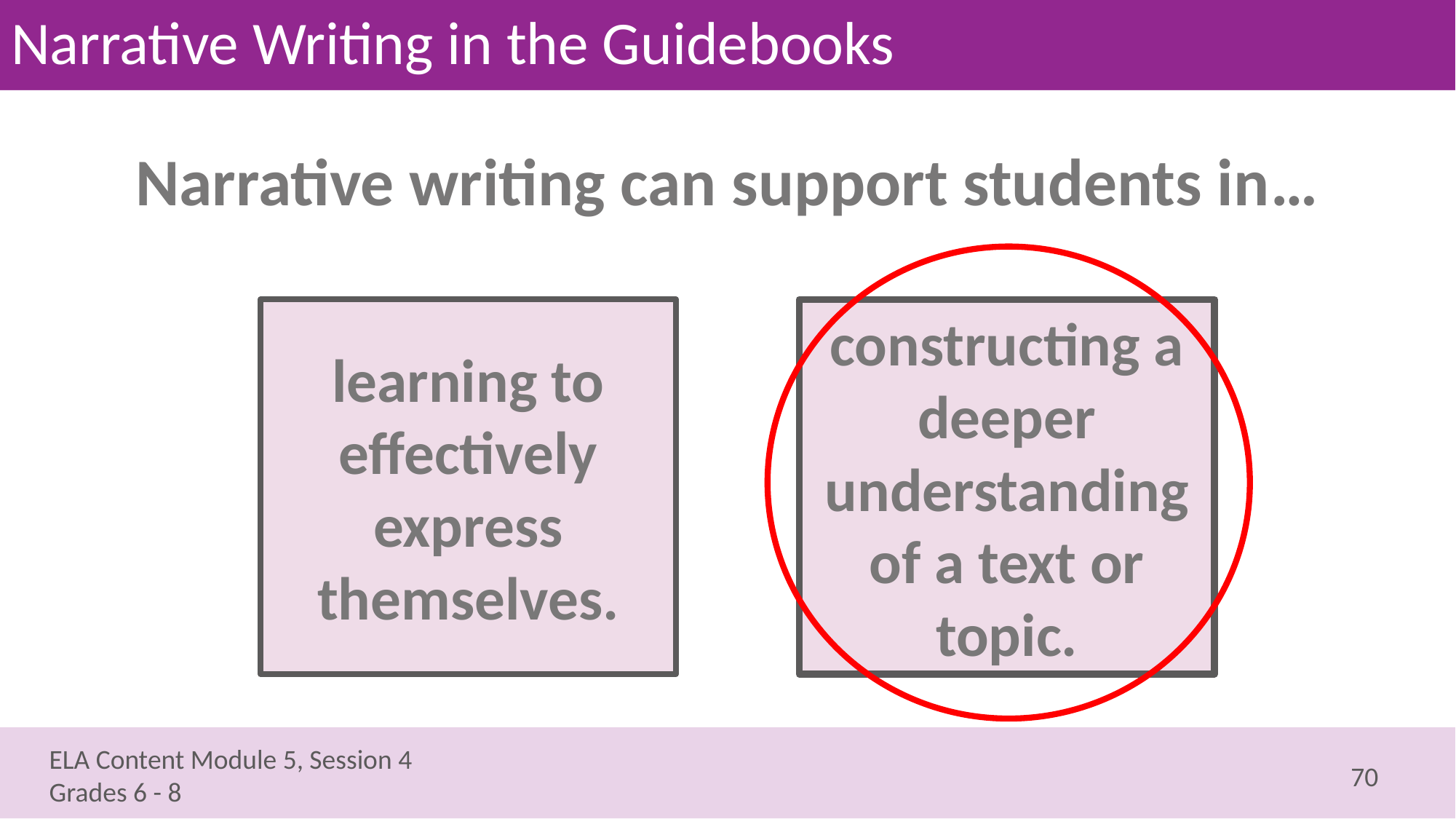

# Narrative Writing in the Guidebooks
Narrative writing can support students in…

constructing a deeper understanding of a text or topic.

learning to effectively express themselves.

70